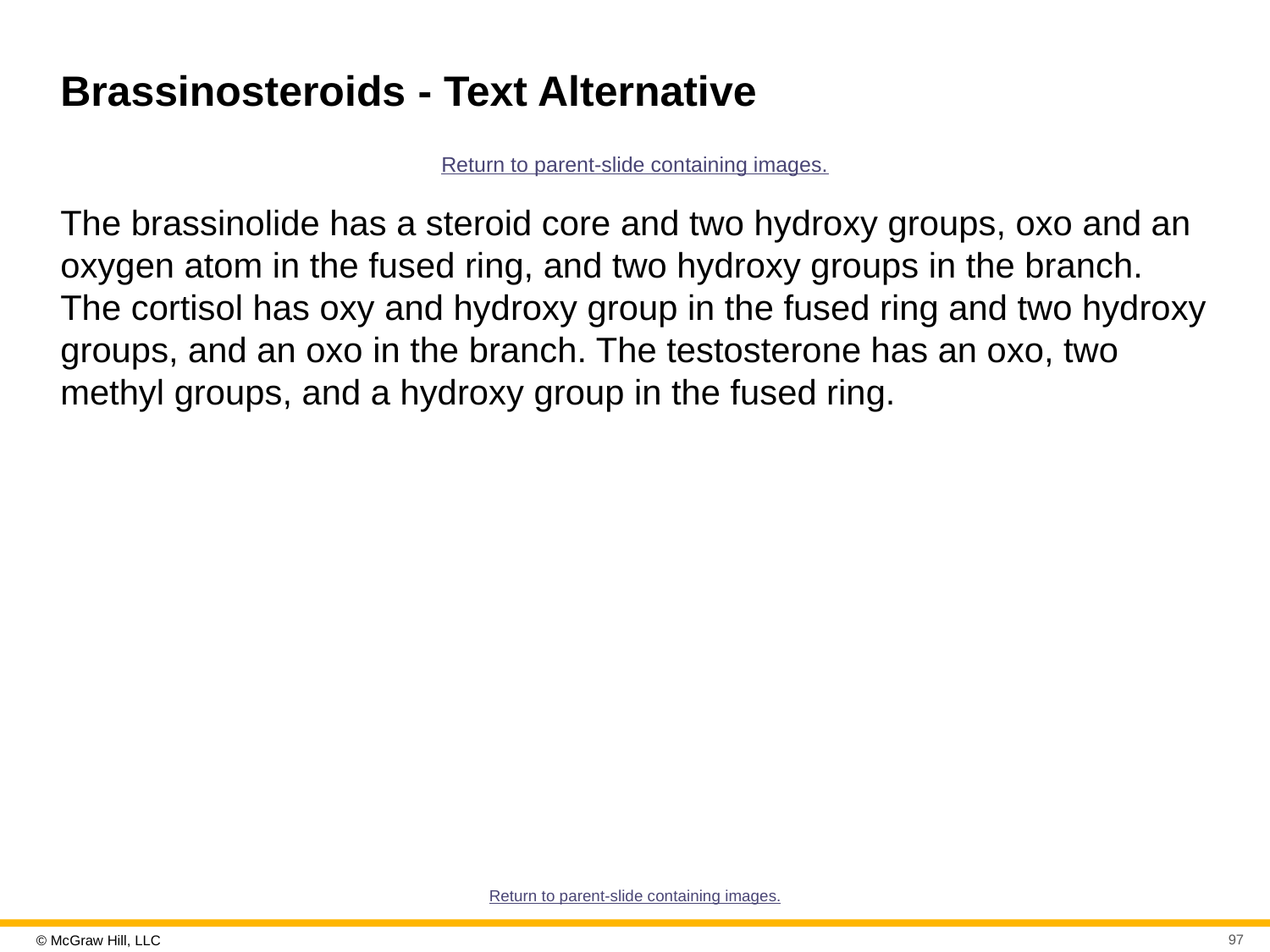

# Brassinosteroids - Text Alternative
Return to parent-slide containing images.
The brassinolide has a steroid core and two hydroxy groups, oxo and an oxygen atom in the fused ring, and two hydroxy groups in the branch. The cortisol has oxy and hydroxy group in the fused ring and two hydroxy groups, and an oxo in the branch. The testosterone has an oxo, two methyl groups, and a hydroxy group in the fused ring.
Return to parent-slide containing images.
97